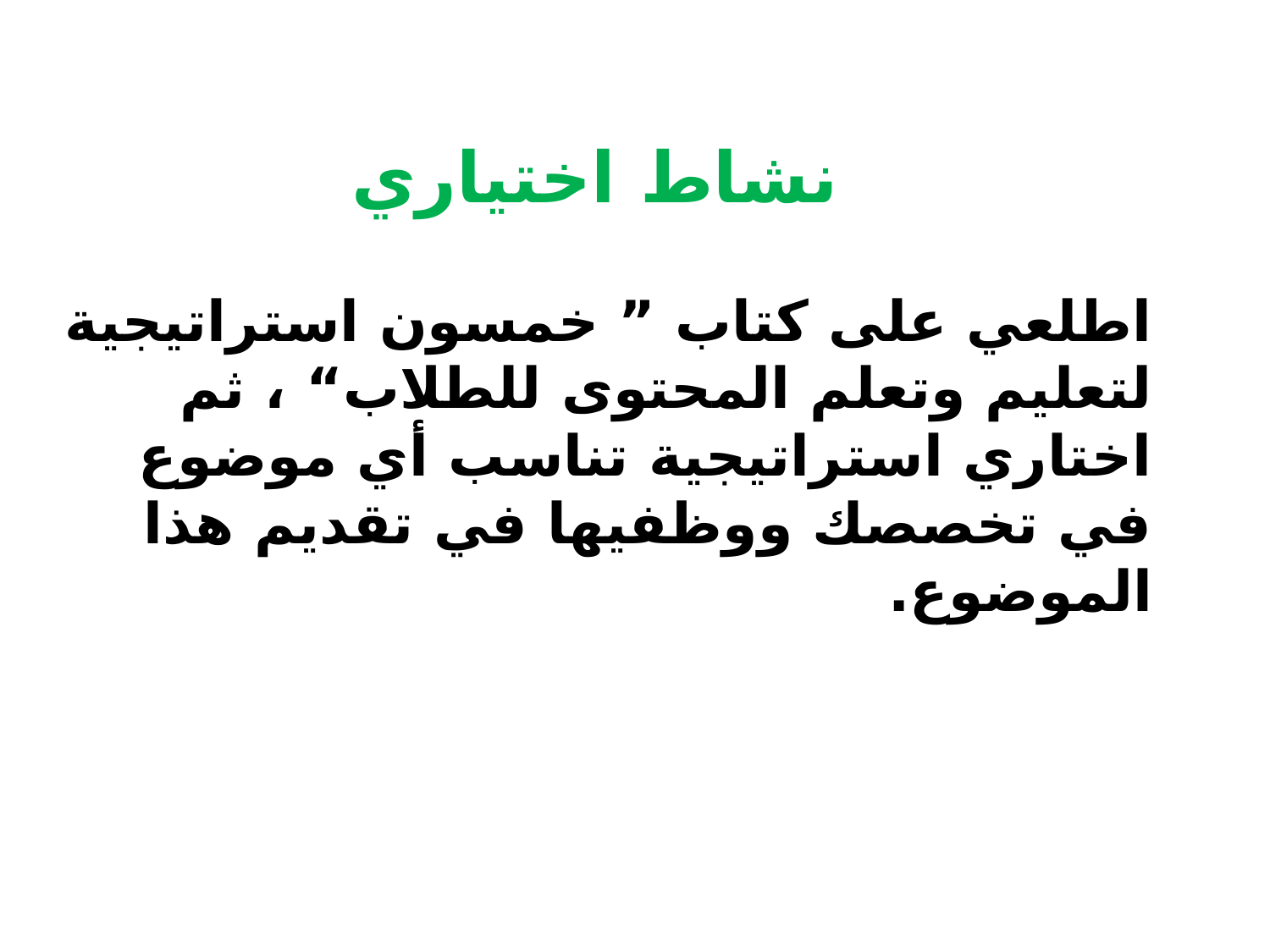

نشاط اختياري

اطلعي على كتاب ” خمسون استراتيجية لتعليم وتعلم المحتوى للطلاب“ ، ثم اختاري استراتيجية تناسب أي موضوع في تخصصك ووظفيها في تقديم هذا الموضوع.